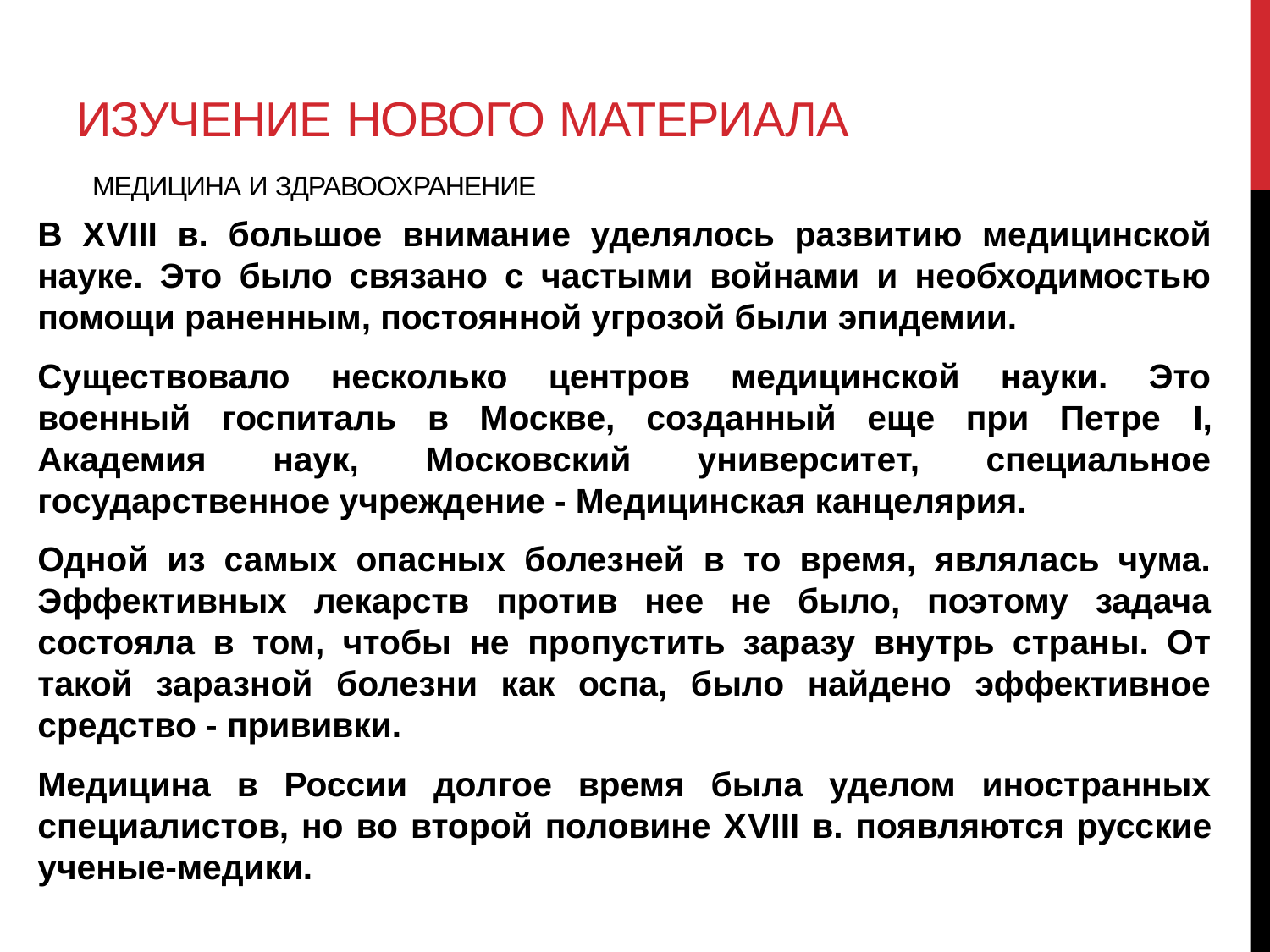

# Изучение нового материала Медицина и здравоохранение
В ХVIII в. большое внимание уделялось развитию медицинской науке. Это было связано с частыми войнами и необходимостью помощи раненным, постоянной угрозой были эпидемии.
Существовало несколько центров медицинской науки. Это военный госпиталь в Москве, созданный еще при Петре I, Академия наук, Московский университет, специальное государственное учреждение - Медицинская канцелярия.
Одной из самых опасных болезней в то время, являлась чума. Эффективных лекарств против нее не было, поэтому задача состояла в том, чтобы не пропустить заразу внутрь страны. От такой заразной болезни как оспа, было найдено эффективное средство - прививки.
Медицина в России долгое время была уделом иностранных специалистов, но во второй половине ХVIII в. появляются русские ученые-медики.